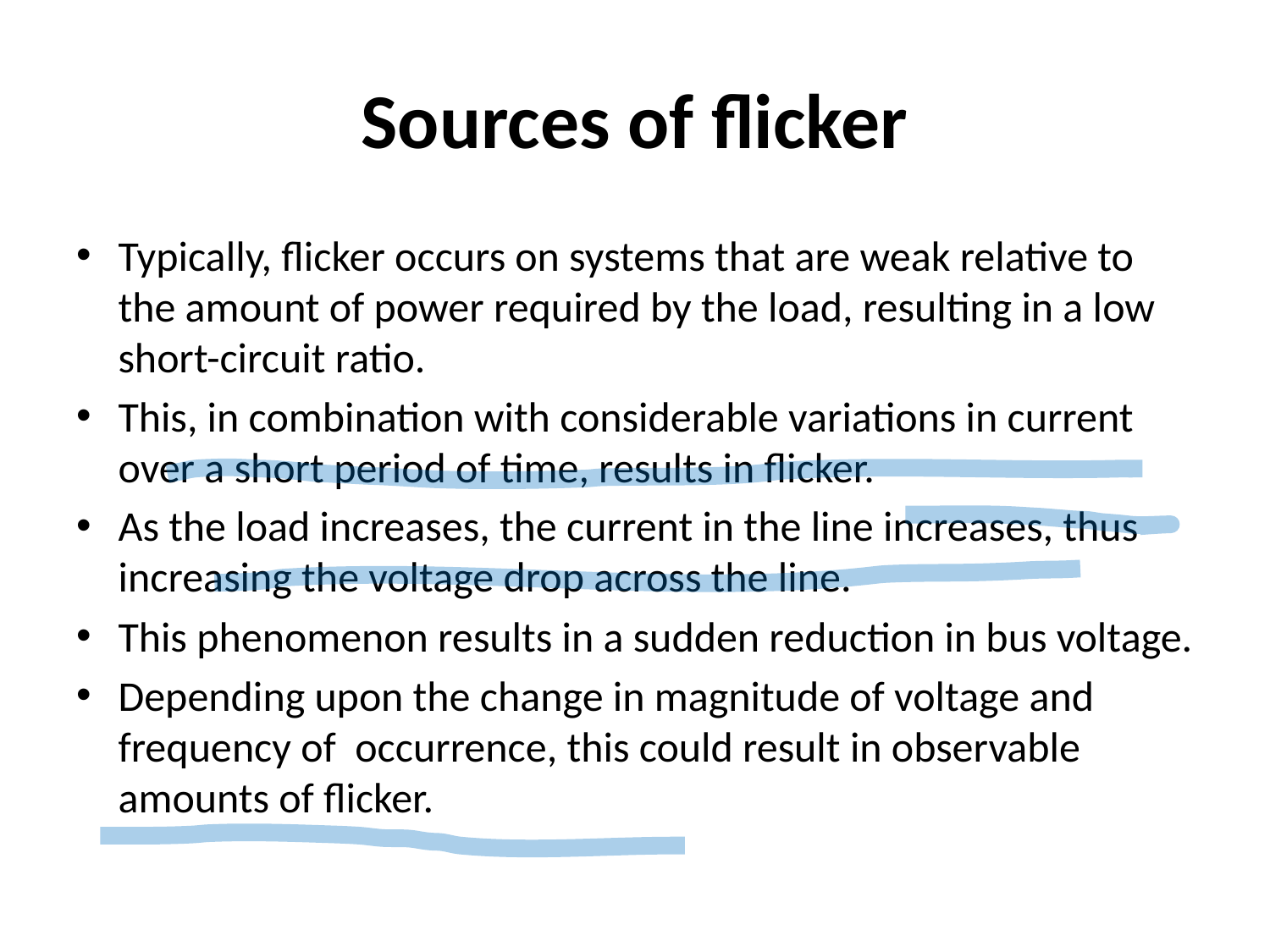

# Sources of flicker
Typically, flicker occurs on systems that are weak relative to the amount of power required by the load, resulting in a low short-circuit ratio.
This, in combination with considerable variations in current over a short period of time, results in flicker.
As the load increases, the current in the line increases, thus increasing the voltage drop across the line.
This phenomenon results in a sudden reduction in bus voltage.
Depending upon the change in magnitude of voltage and frequency of  occurrence, this could result in observable amounts of flicker.